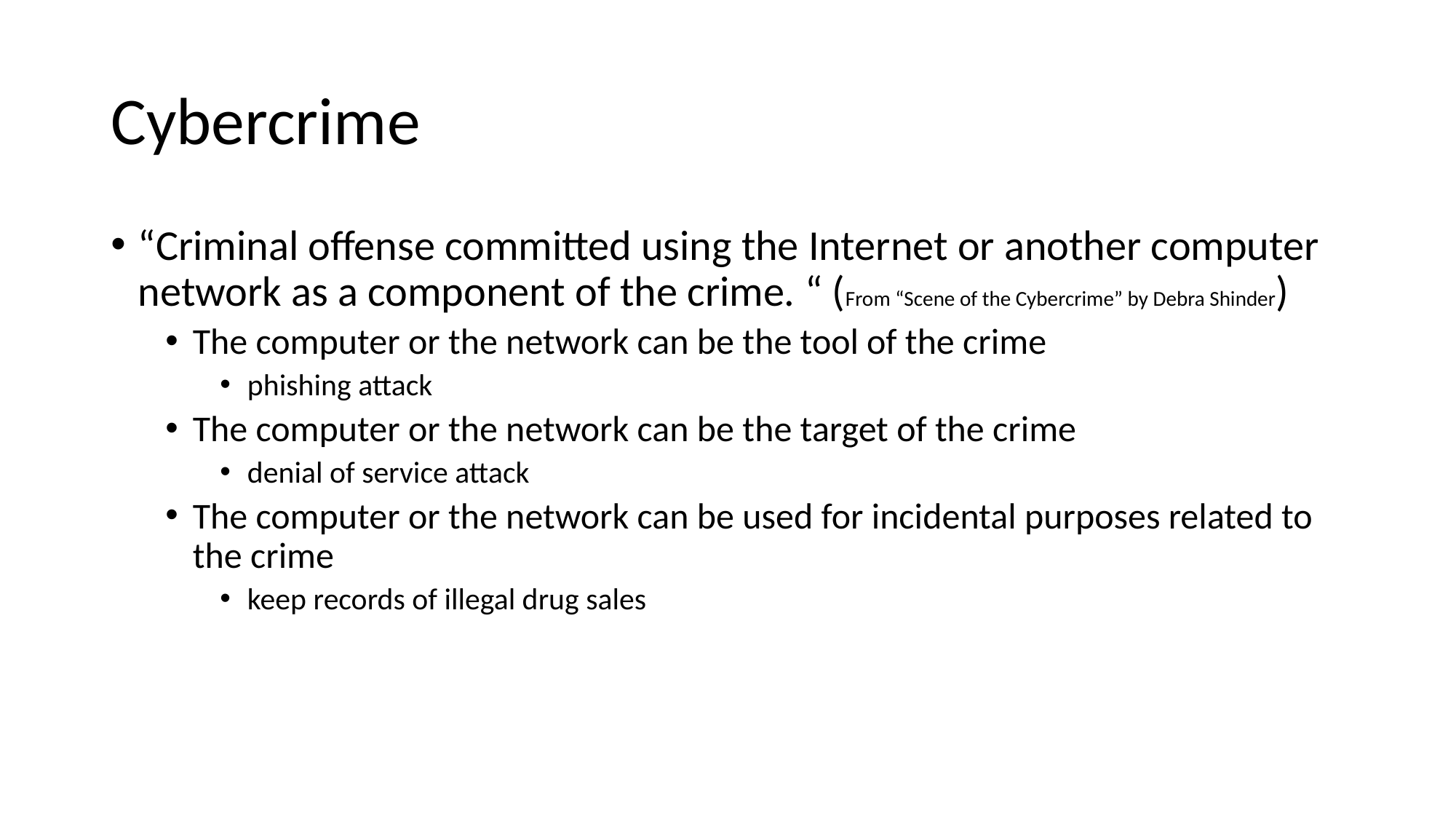

# Cybercrime
“Criminal offense committed using the Internet or another computer network as a component of the crime. “ (From “Scene of the Cybercrime” by Debra Shinder)
The computer or the network can be the tool of the crime
phishing attack
The computer or the network can be the target of the crime
denial of service attack
The computer or the network can be used for incidental purposes related to the crime
keep records of illegal drug sales